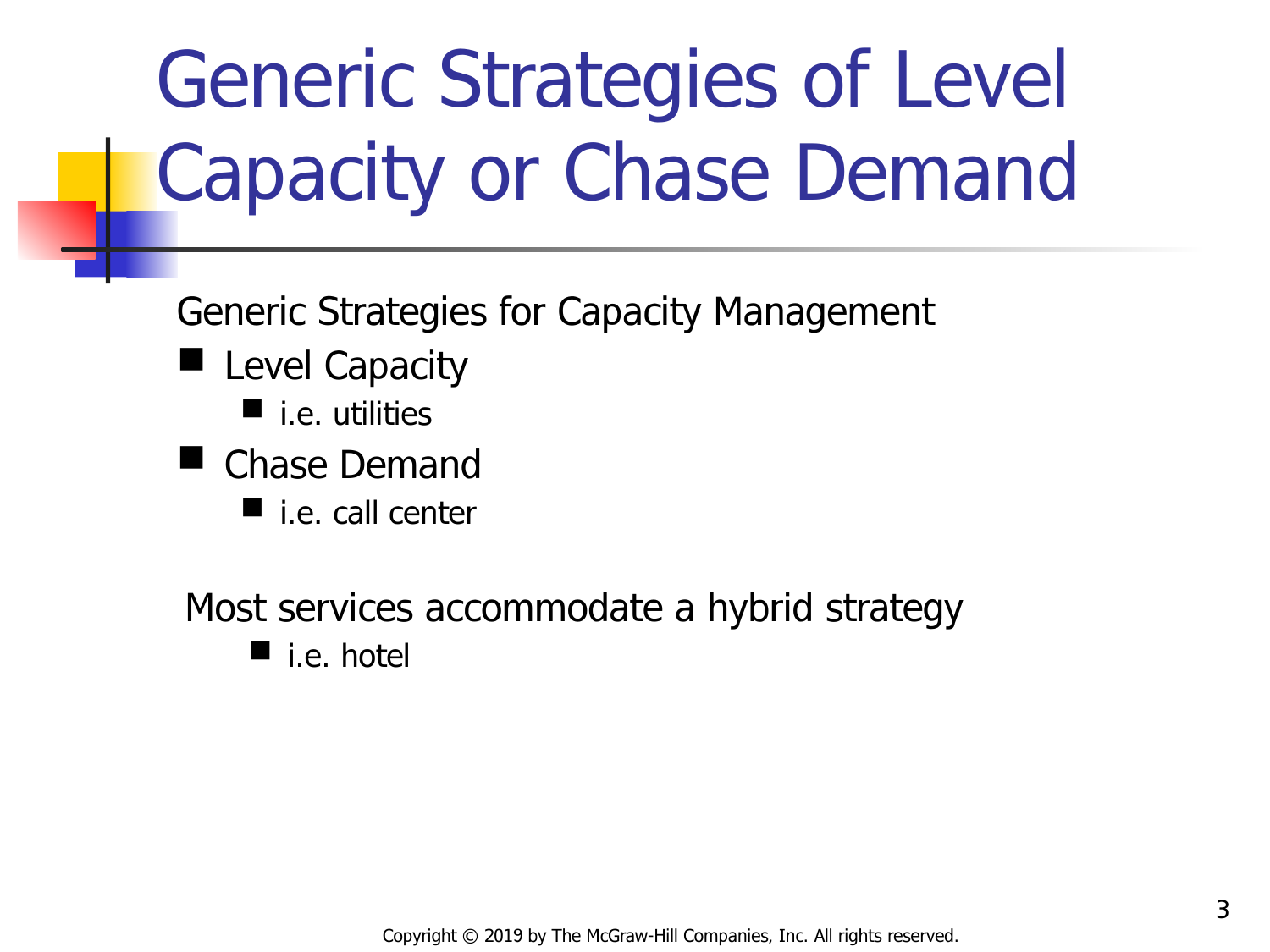

# Generic Strategies of Level Capacity or Chase Demand
Generic Strategies for Capacity Management
Level Capacity
i.e. utilities
Chase Demand
i.e. call center

Most services accommodate a hybrid strategy
i.e. hotel

3
Copyright © 2019 by The McGraw-Hill Companies, Inc. All rights reserved.